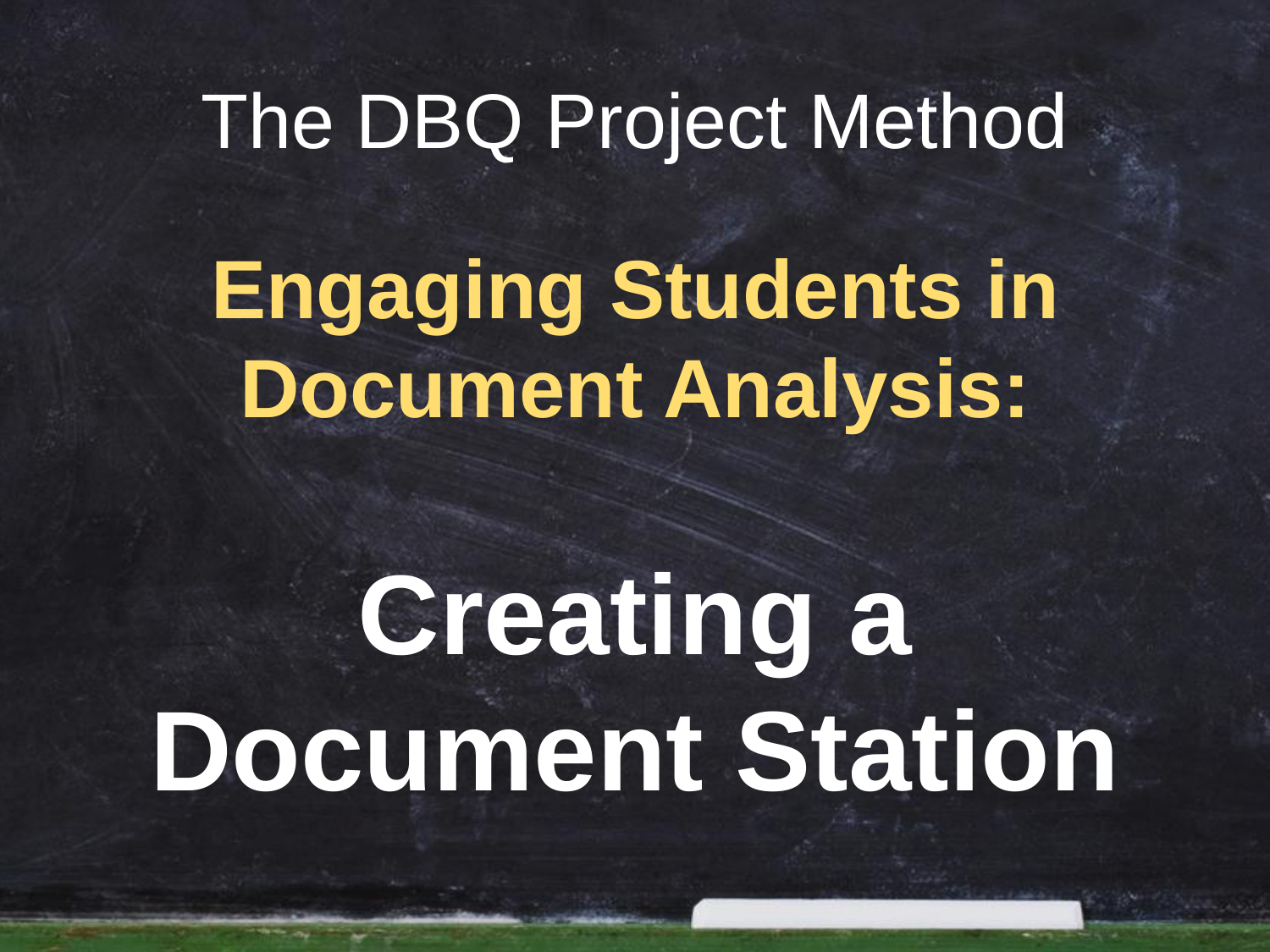

# The DBQ Project Method
Engaging Students in Document Analysis:

Creating a Document Station